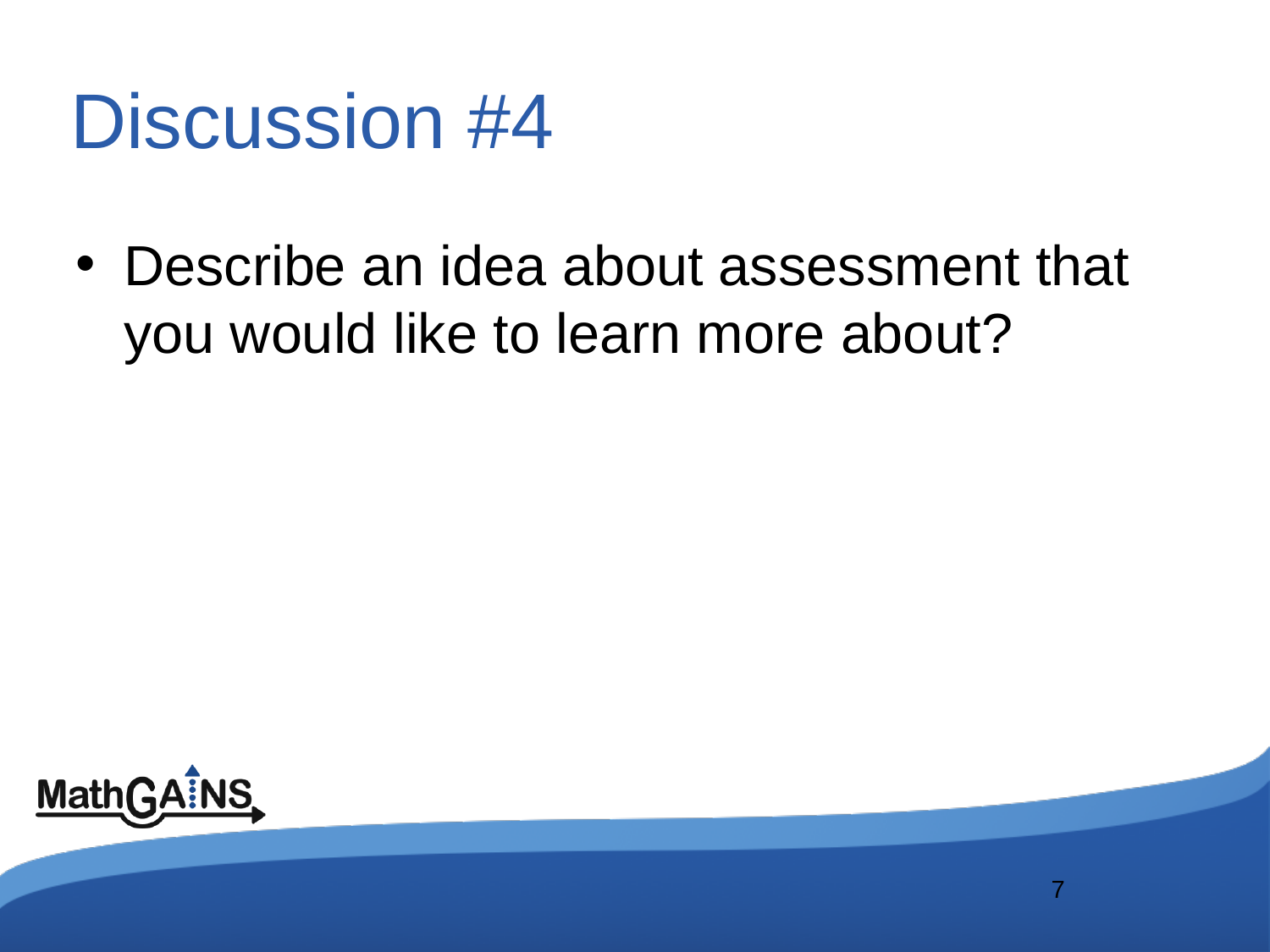

# Discussion #4
Describe an idea about assessment that you would like to learn more about?

7